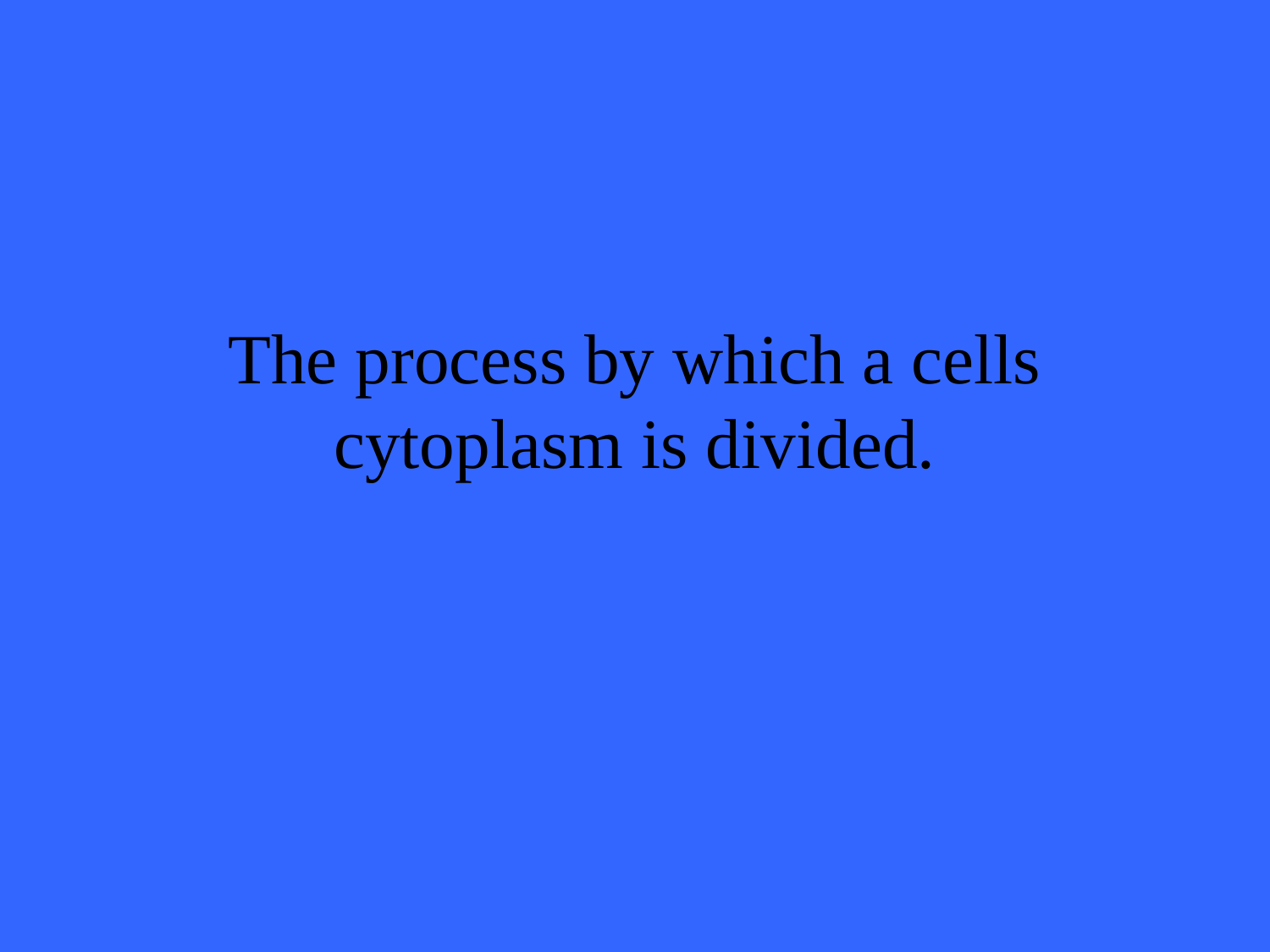

# The process by which a cells cytoplasm is divided.